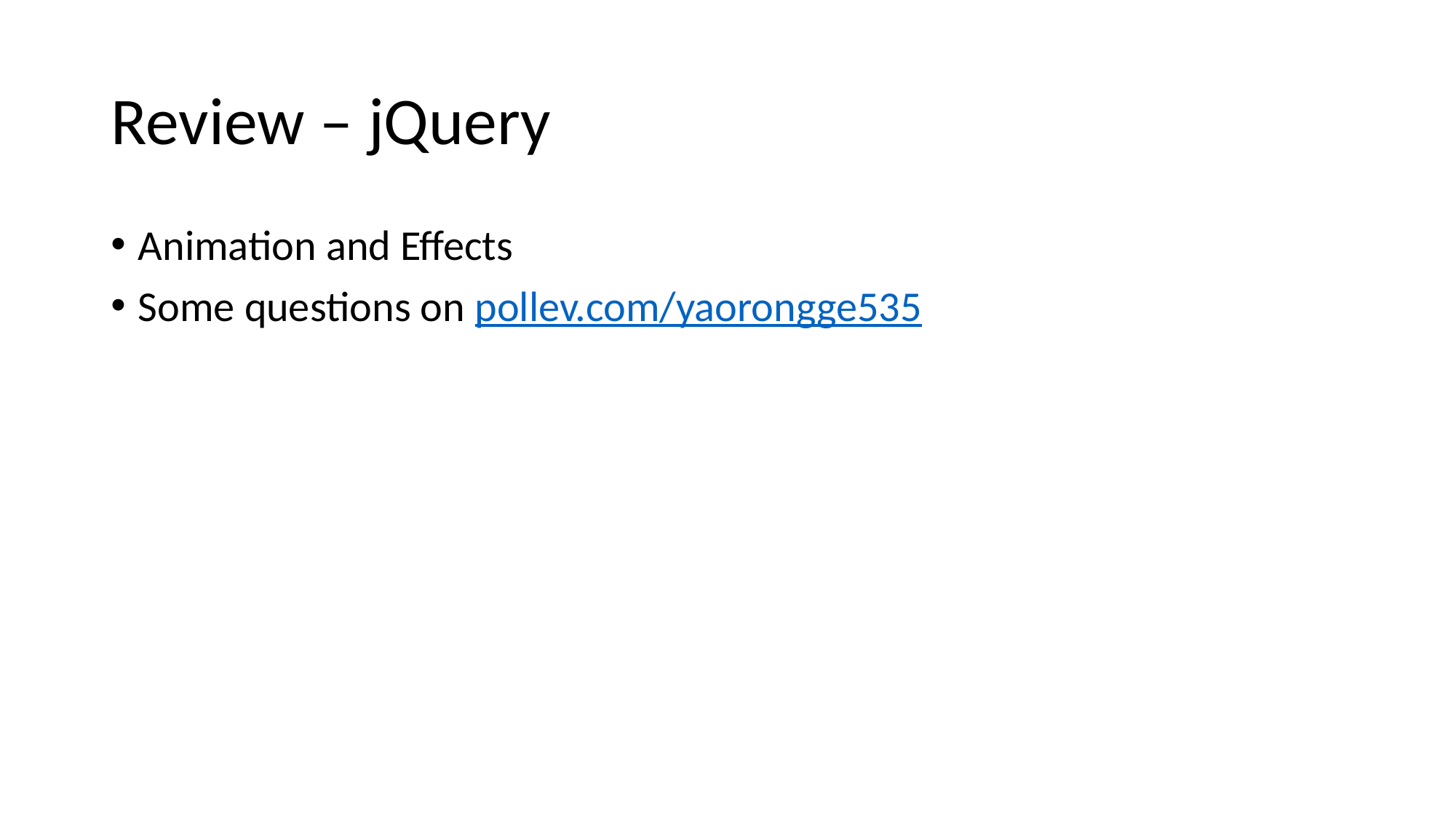

# Review – jQuery
Animation and Effects
Some questions on pollev.com/yaorongge535